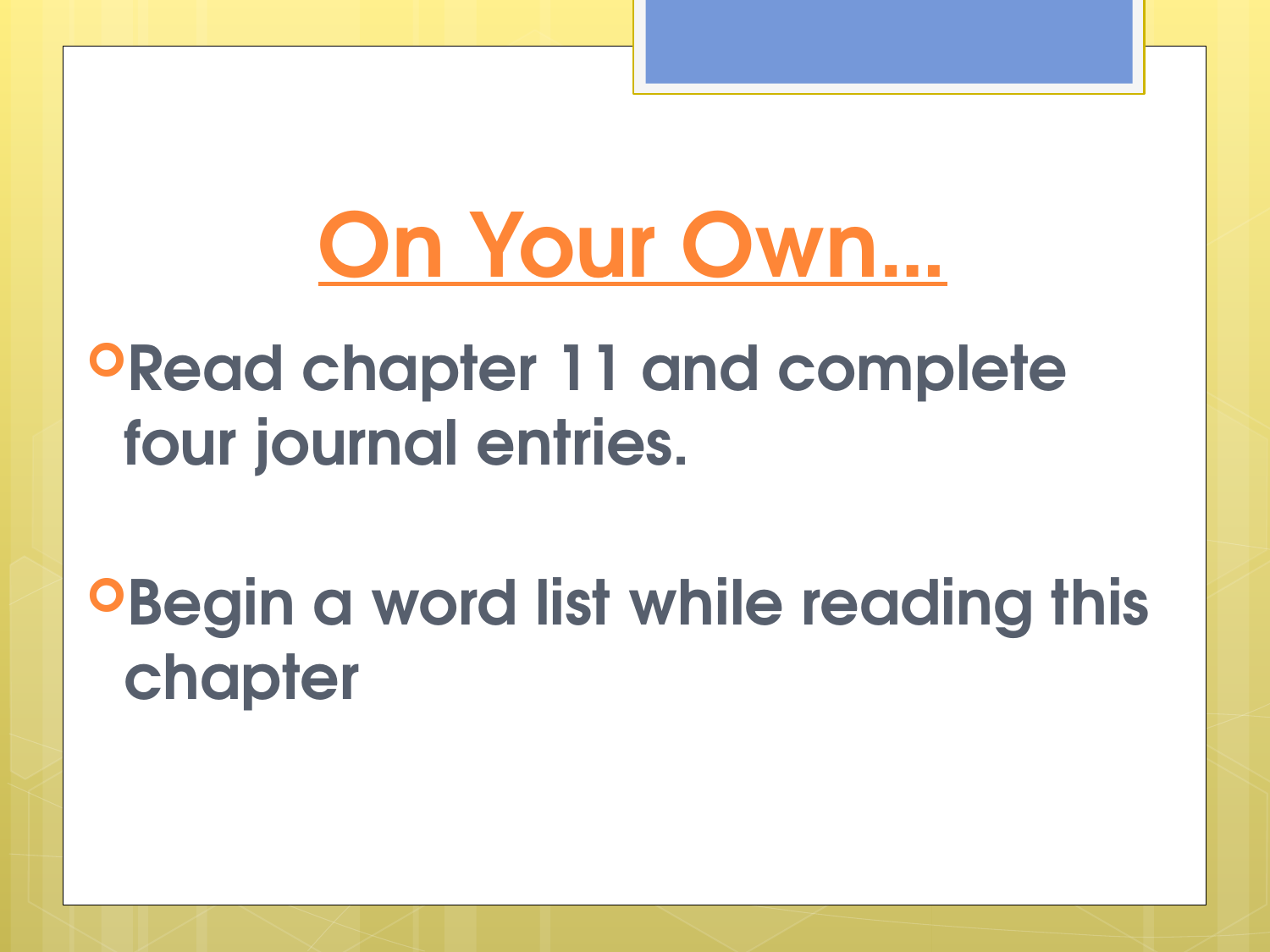

# On Your Own…
Read chapter 11 and complete four journal entries.
Begin a word list while reading this chapter